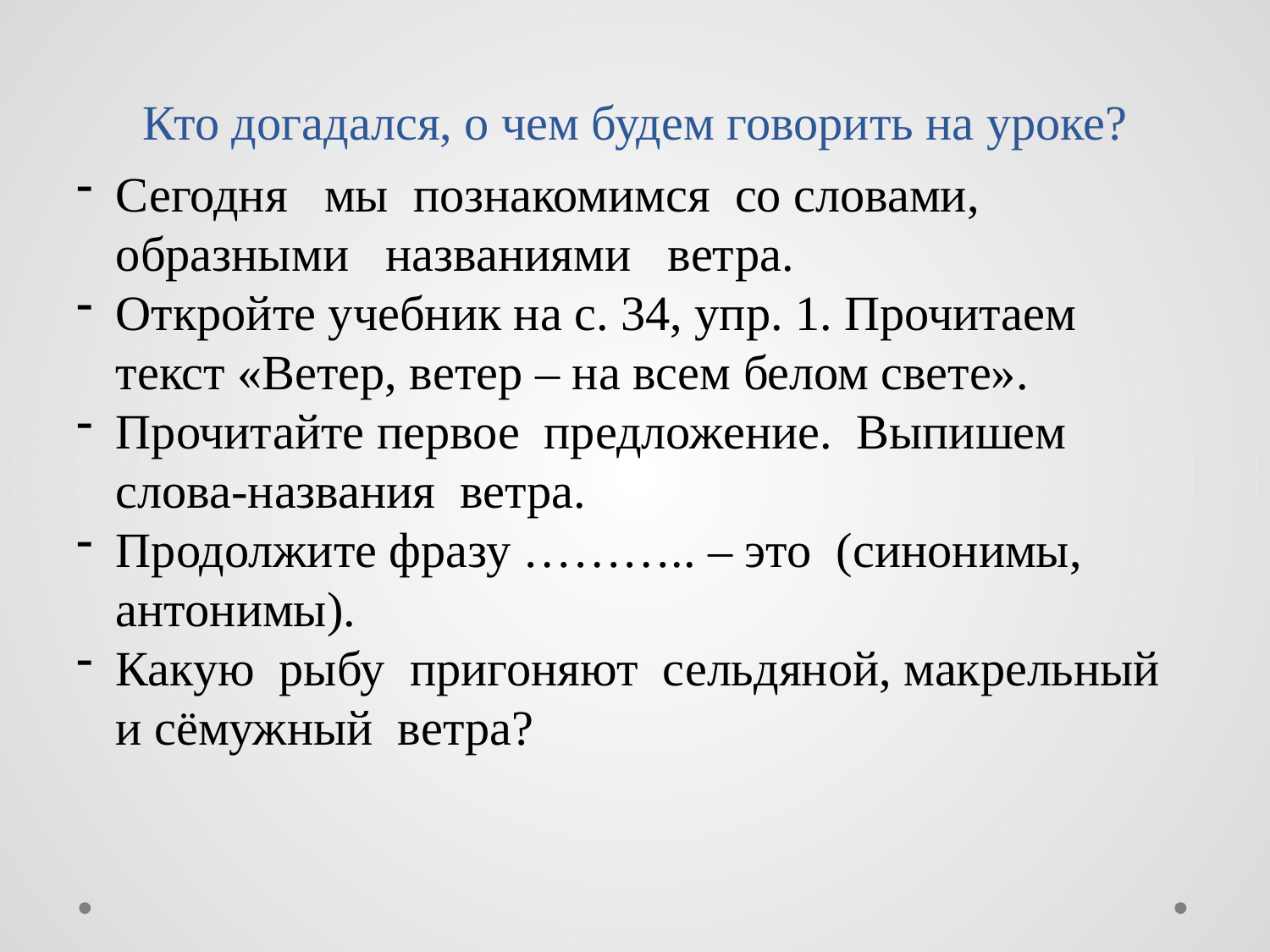

# Кто догадался, о чем будем говорить на уроке?
Сегодня   мы  познакомимся  со словами, образными   названиями   ветра.
Откройте учебник на с. 34, упр. 1. Прочитаем текст «Ветер, ветер – на всем белом свете».
Прочитайте первое  предложение.  Выпишем слова-названия  ветра.
Продолжите фразу ……….. – это  (синонимы, антонимы).
Какую  рыбу  пригоняют  сельдяной, макрельный и сёмужный  ветра?